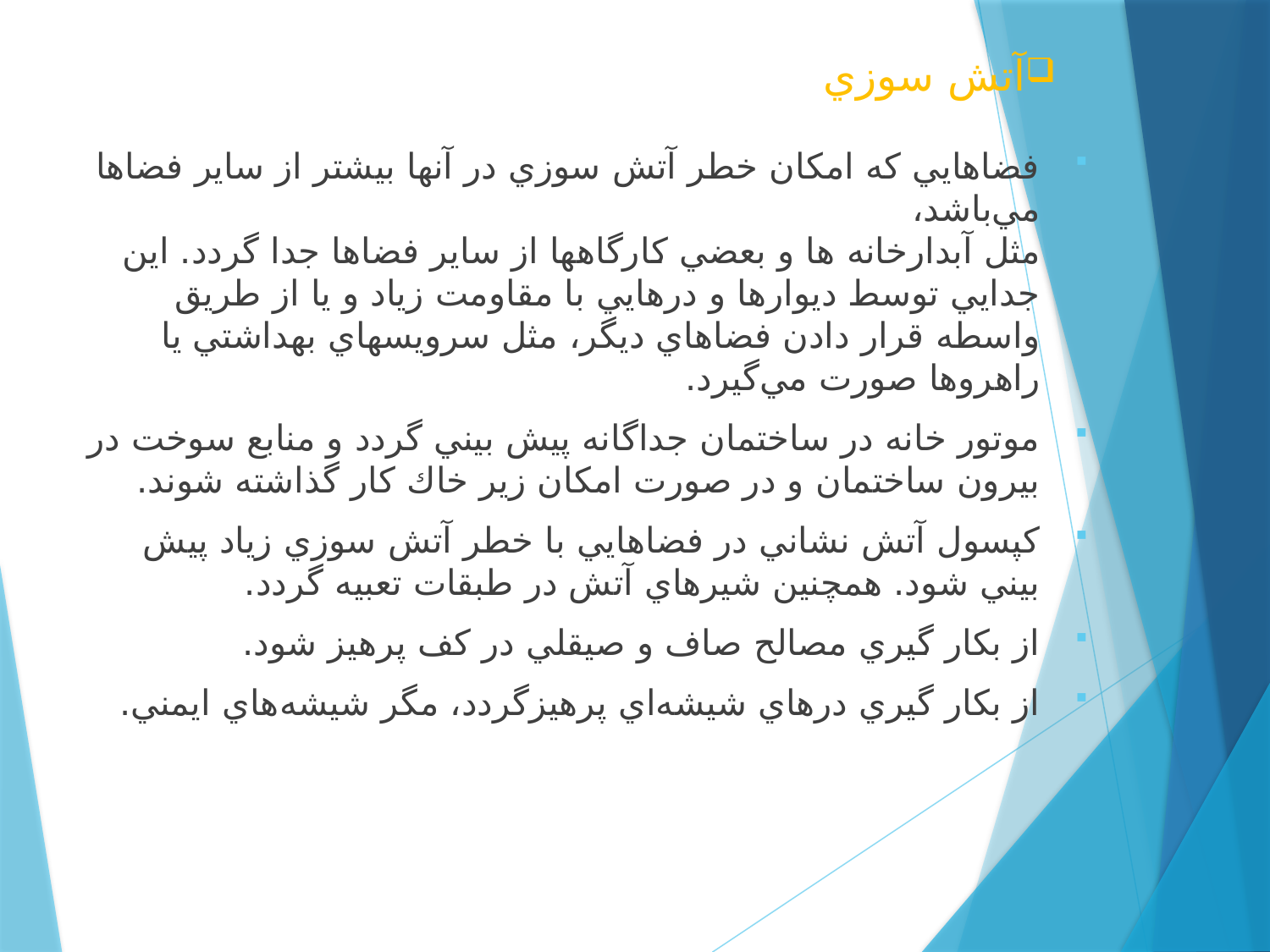

# آتش سوزي
فضاهايي كه امكان خطر آتش سوزي در آنها بيشتر از ساير فضاها مي‌باشد،
‌مثل ‌آبدارخانه ها و بعضي كارگاهها از ساير فضاها جدا گردد. اين جدايي توسط ديوارها و درهايي با مقاومت زياد و يا از طريق واسطه قرار دادن فضاهاي ديگر، ‌مثل سرويسهاي بهداشتي يا راهروها صورت مي‌گيرد.
موتور خانه در ساختمان جداگانه پيش بيني گردد و منابع سوخت در بيرون ساختمان و در صورت امكان زير خاك كار گذاشته شوند.
كپسول آتش نشاني در فضاهايي با خطر آتش سوزي زياد پيش بيني شود. همچنين شيرهاي آتش در طبقات تعبيه گردد.
از بكار گيري مصالح صاف و صيقلي در كف پرهيز شود.
از بكار گيري درهاي شيشه‌‌اي پرهيزگردد، ‌مگر شيشه‌هاي ايمني.